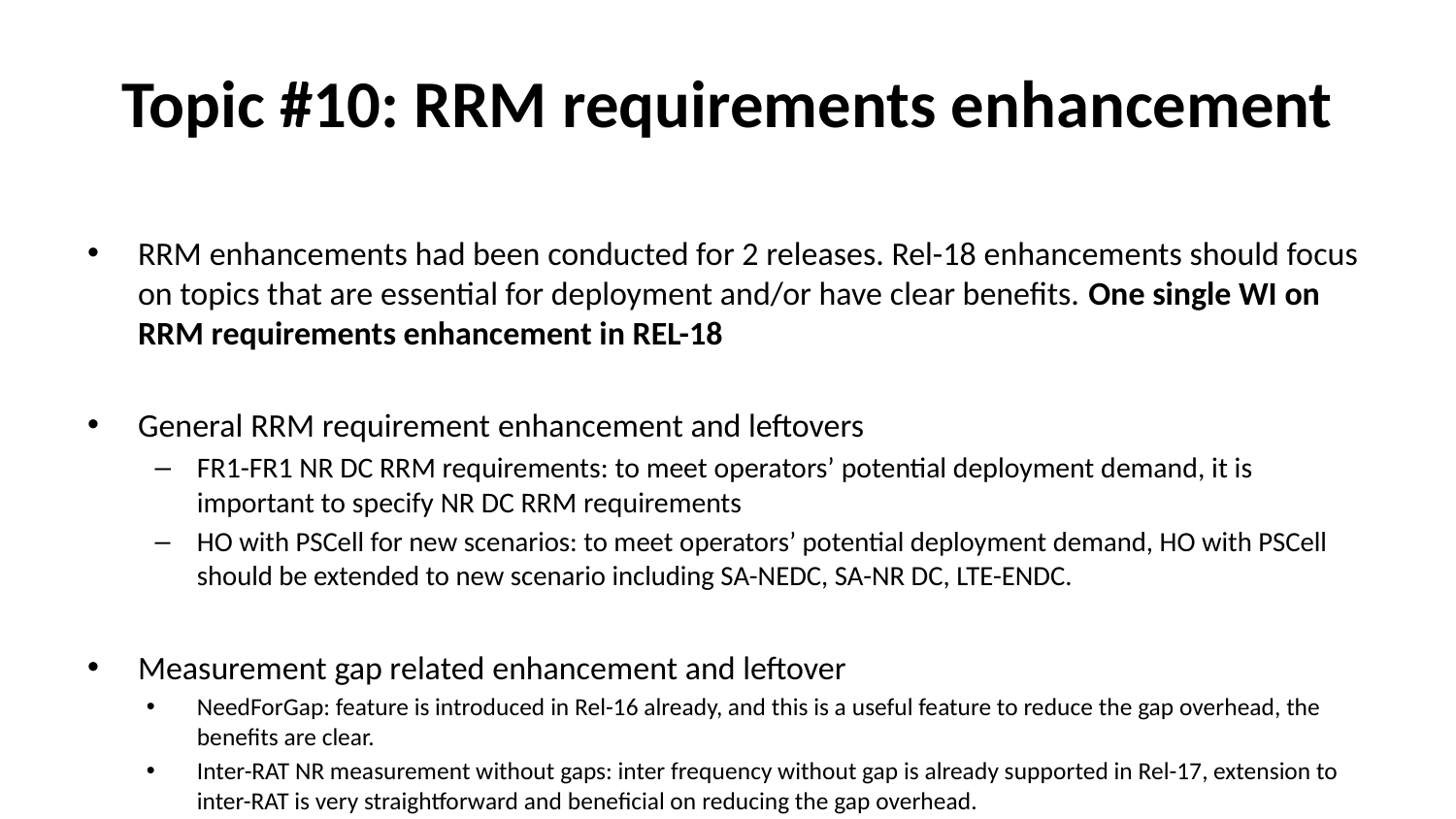

# Topic #10: RRM requirements enhancement
RRM enhancements had been conducted for 2 releases. Rel-18 enhancements should focus on topics that are essential for deployment and/or have clear benefits. One single WI on RRM requirements enhancement in REL-18

General RRM requirement enhancement and leftovers
FR1-FR1 NR DC RRM requirements: to meet operators’ potential deployment demand, it is important to specify NR DC RRM requirements
HO with PSCell for new scenarios: to meet operators’ potential deployment demand, HO with PSCell should be extended to new scenario including SA-NEDC, SA-NR DC, LTE-ENDC.

Measurement gap related enhancement and leftover
NeedForGap: feature is introduced in Rel-16 already, and this is a useful feature to reduce the gap overhead, the benefits are clear.
Inter-RAT NR measurement without gaps: inter frequency without gap is already supported in Rel-17, extension to inter-RAT is very straightforward and beneficial on reducing the gap overhead.